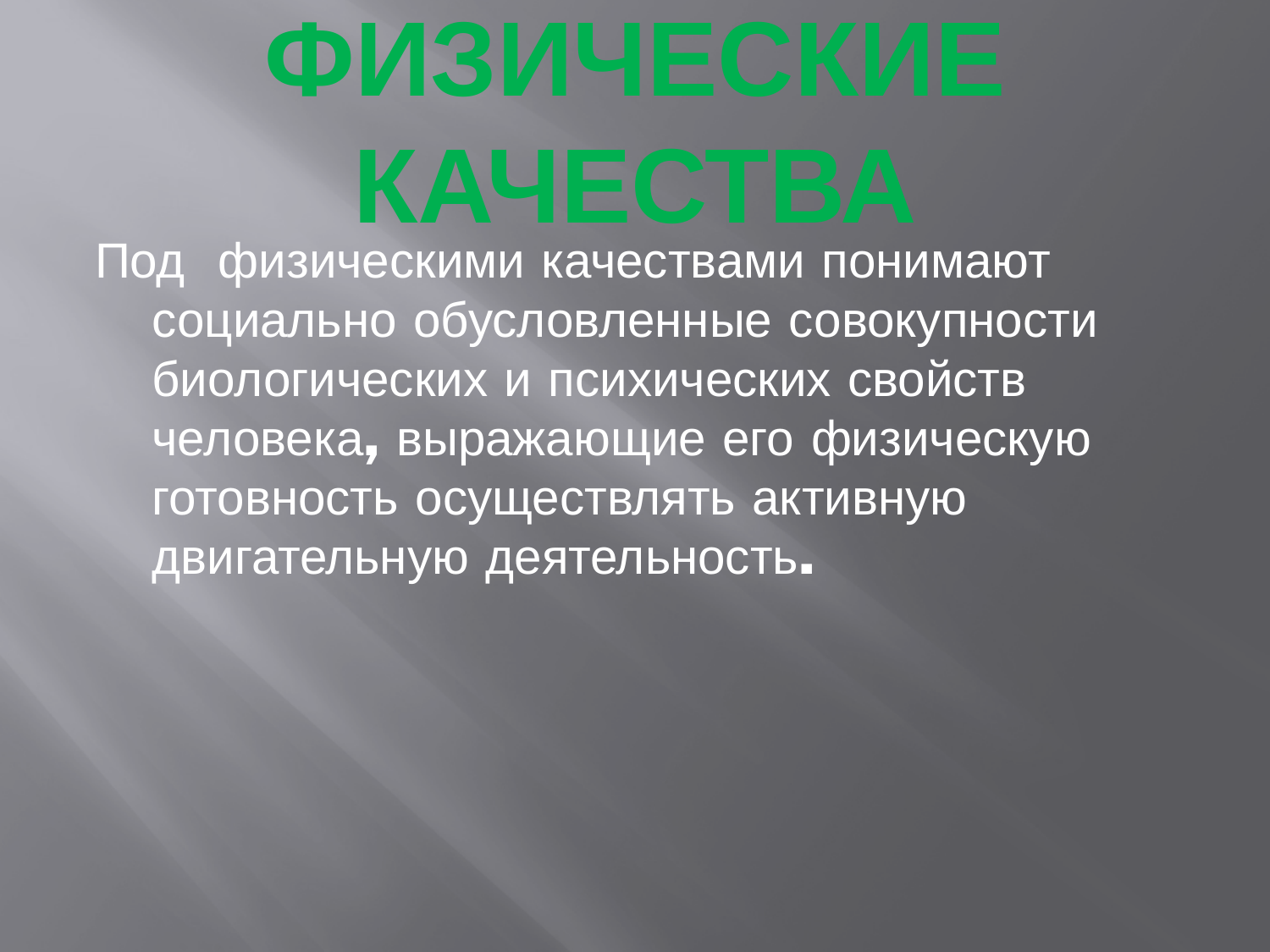

# ФИЗИЧЕСКИЕ КАЧЕСТВА
Под  физическими качествами понимают  социально обусловленные совокупности биологических и психических свойств человека, выражающие его физическую готовность осуществлять активную двигательную деятельность.